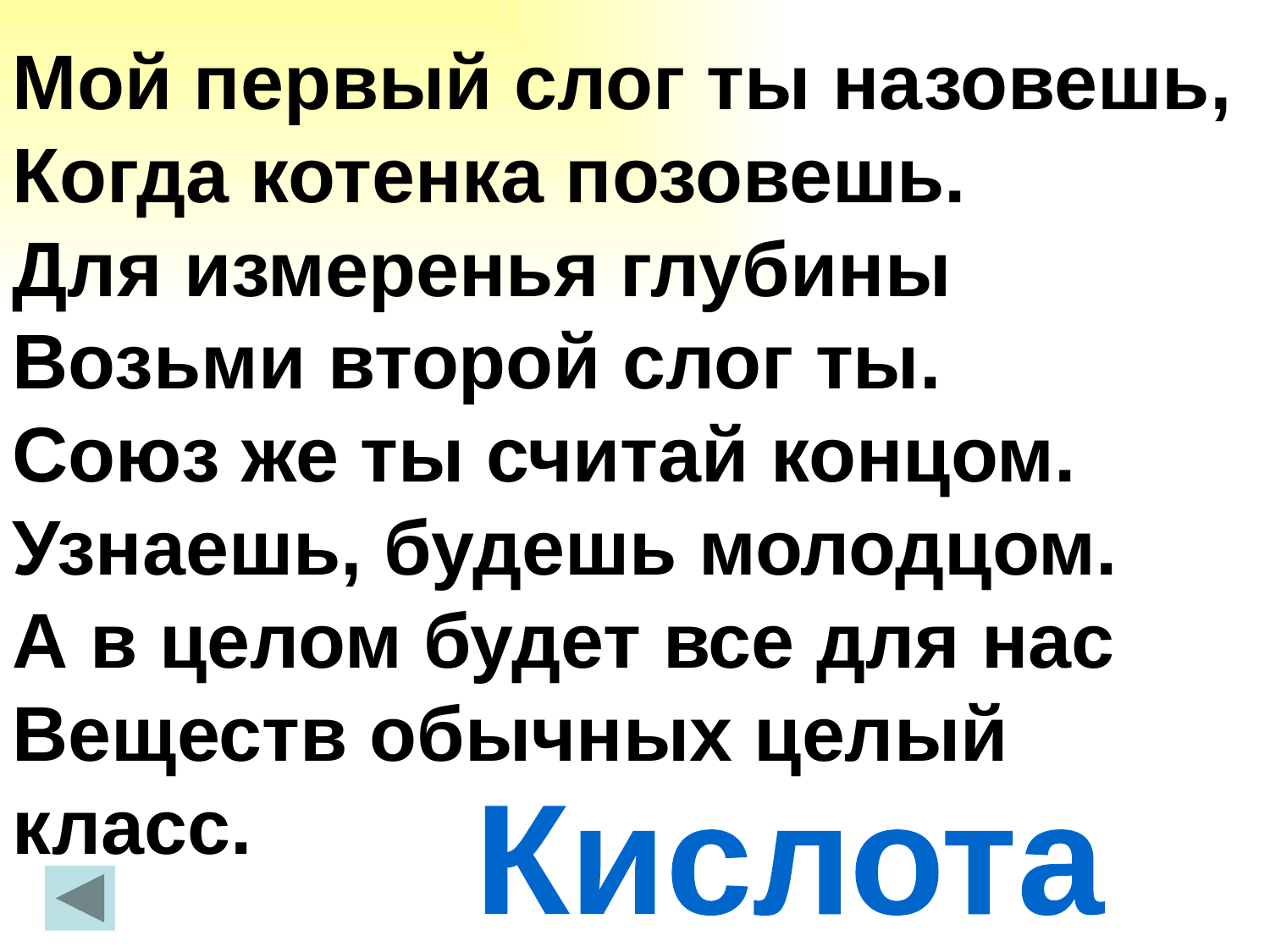

Мой первый слог ты назовешь,
Когда котенка позовешь.
Для измеренья глубины
Возьми второй слог ты.
Союз же ты считай концом.
Узнаешь, будешь молодцом.
А в целом будет все для нас
Веществ обычных целый класс.
Кислота